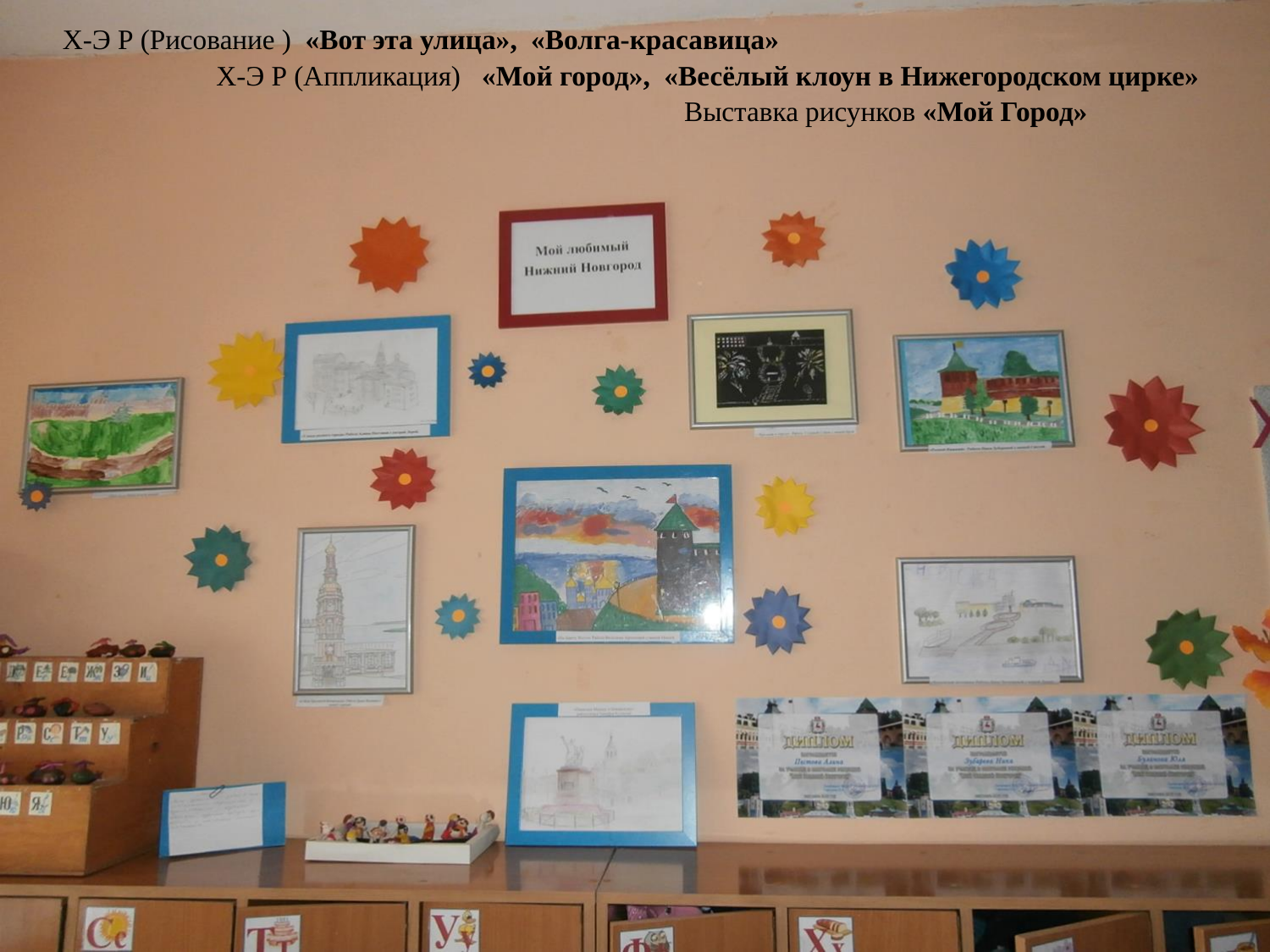

| Х-Э Р (Рисование ) «Вот эта улица», «Волга-красавица» Х-Э Р (Аппликация) «Мой город», «Весёлый клоун в Нижегородском цирке» Выставка рисунков «Мой Город» |
| --- |